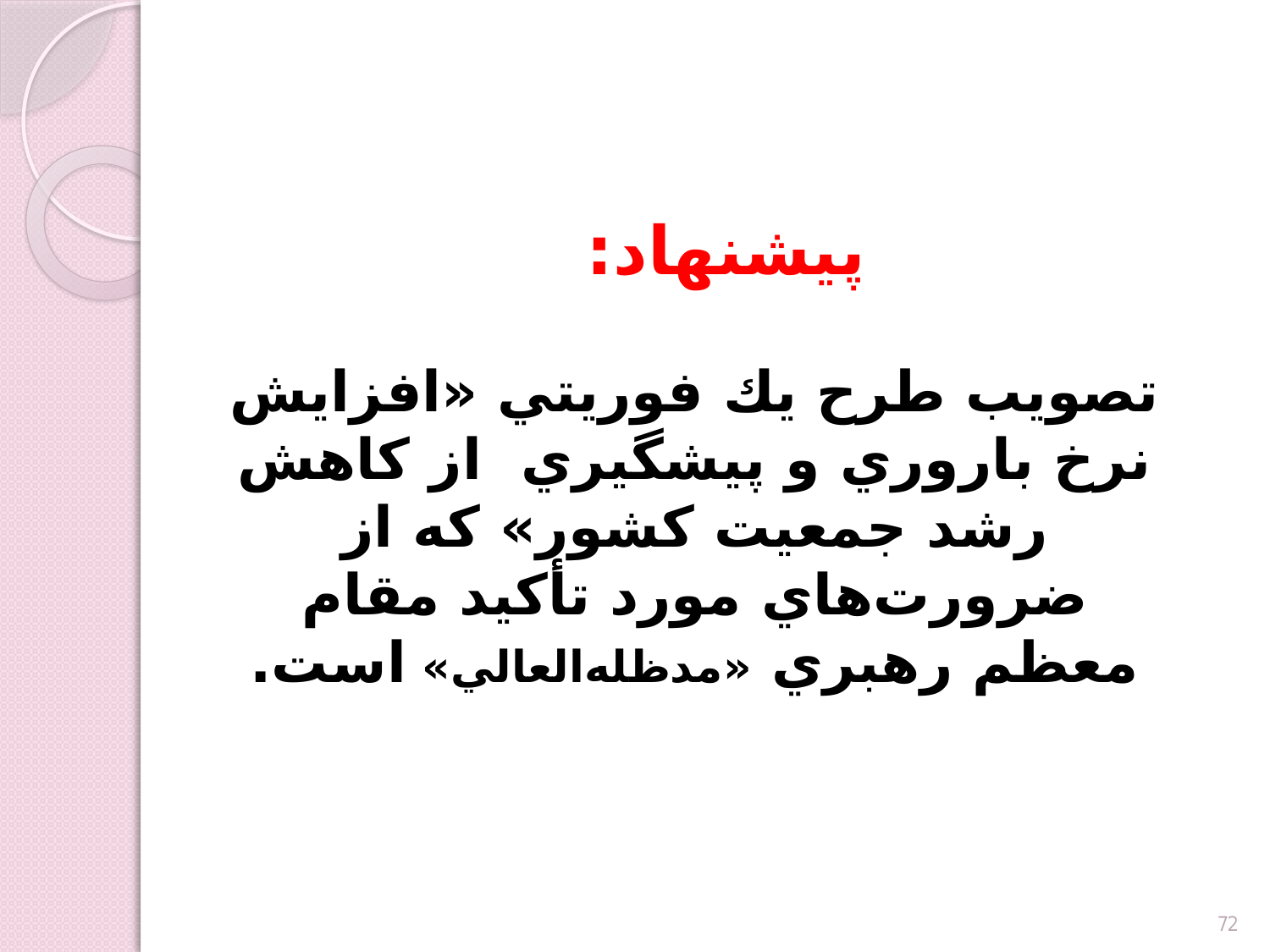

پيشنهاد:
تصويب طرح يك فوريتي «افزايش نرخ باروري و پيشگيري  از كاهش رشد جمعيت كشور» كه از ضرورت‌هاي مورد تأكيد مقام معظم رهبري «مدظله‌العالي» است.
72